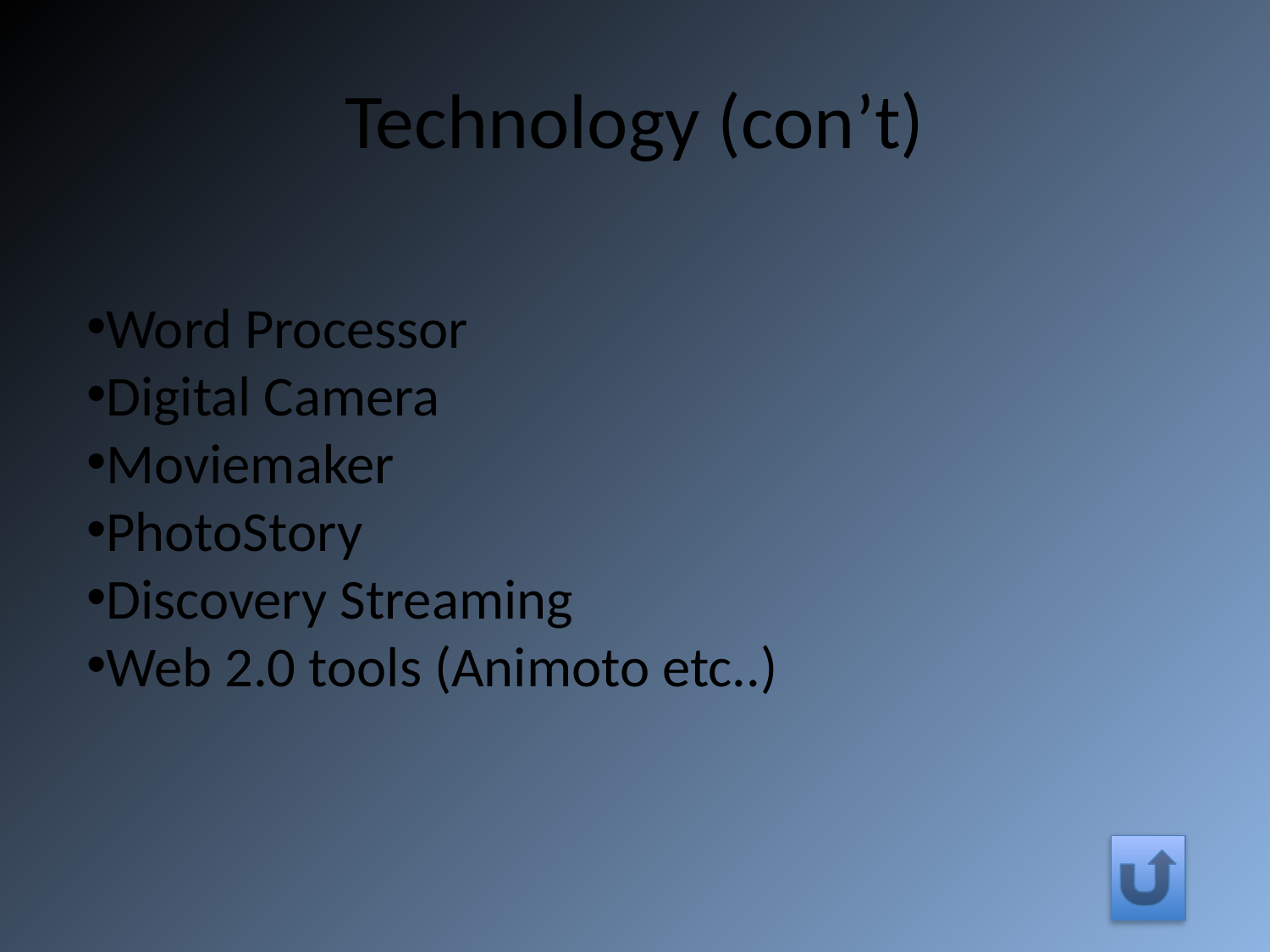

# Technology (con’t)
Word Processor
Digital Camera
Moviemaker
PhotoStory
Discovery Streaming
Web 2.0 tools (Animoto etc..)